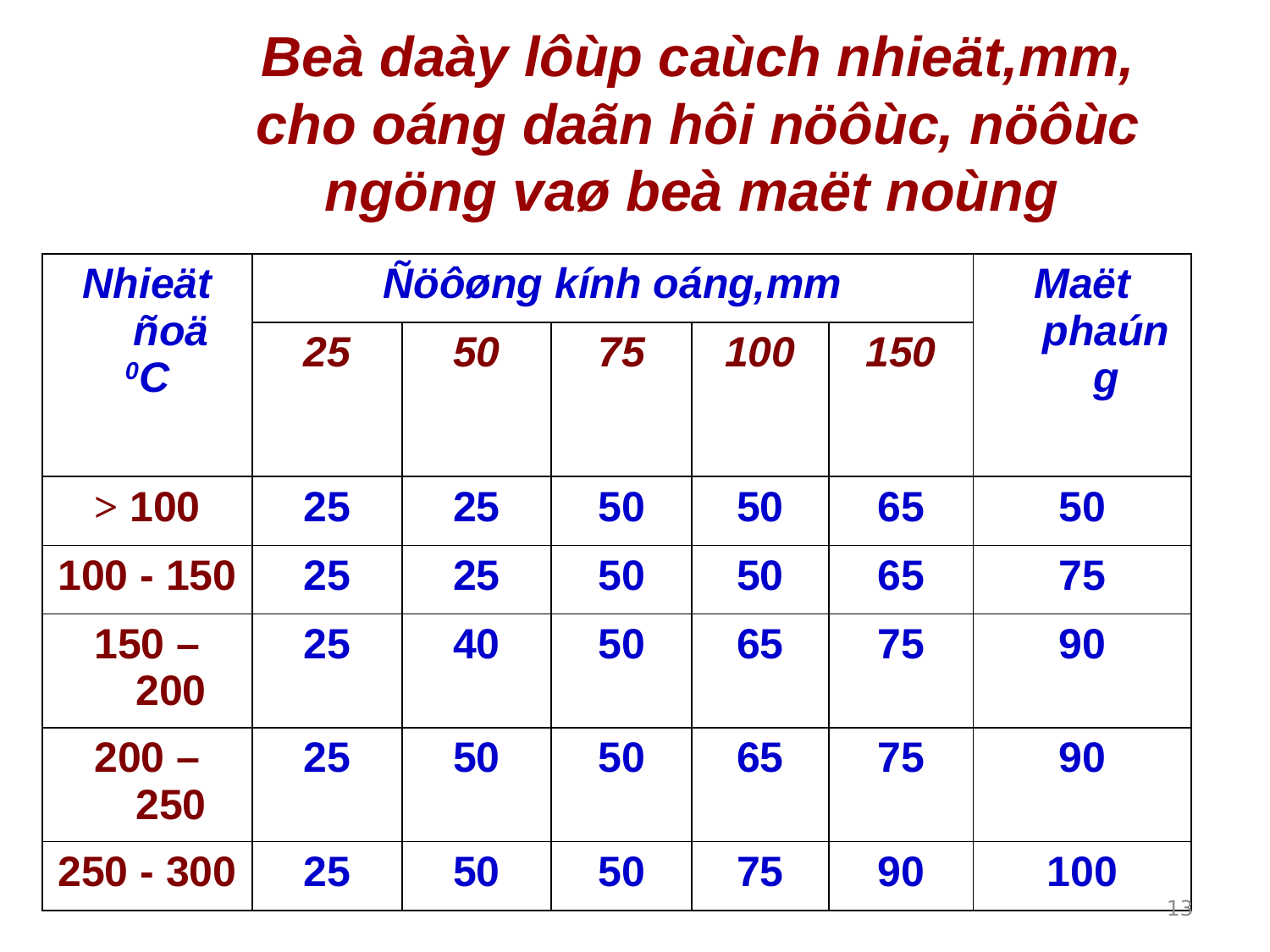

# Beà daày lôùp caùch nhieät,mm, cho oáng daãn hôi nöôùc, nöôùc ngöng vaø beà maët noùng
| Nhieät ñoä 0C | Ñöôøng kính oáng,mm |  |  |  |  | Maët phaúng |
| --- | --- | --- | --- | --- | --- | --- |
|  | 25 | 50 | 75 | 100 | 150 |  |
| > 100 | 25 | 25 | 50 | 50 | 65 | 50 |
| 100 - 150 | 25 | 25 | 50 | 50 | 65 | 75 |
| 150 – 200 | 25 | 40 | 50 | 65 | 75 | 90 |
| 200 – 250 | 25 | 50 | 50 | 65 | 75 | 90 |
| 250 - 300 | 25 | 50 | 50 | 75 | 90 | 100 |
13